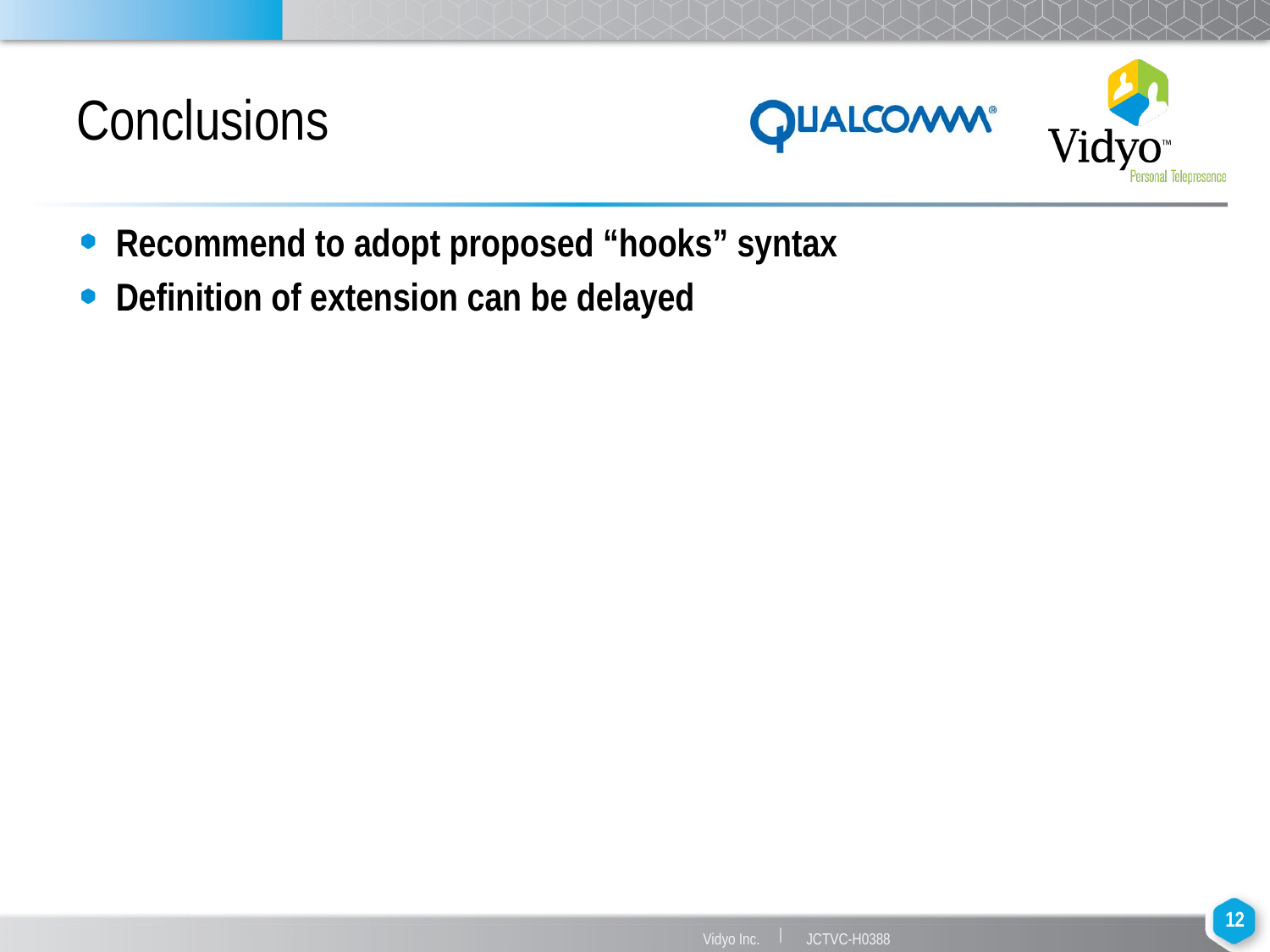

# Conclusions
Recommend to adopt proposed “hooks” syntax
Definition of extension can be delayed
12